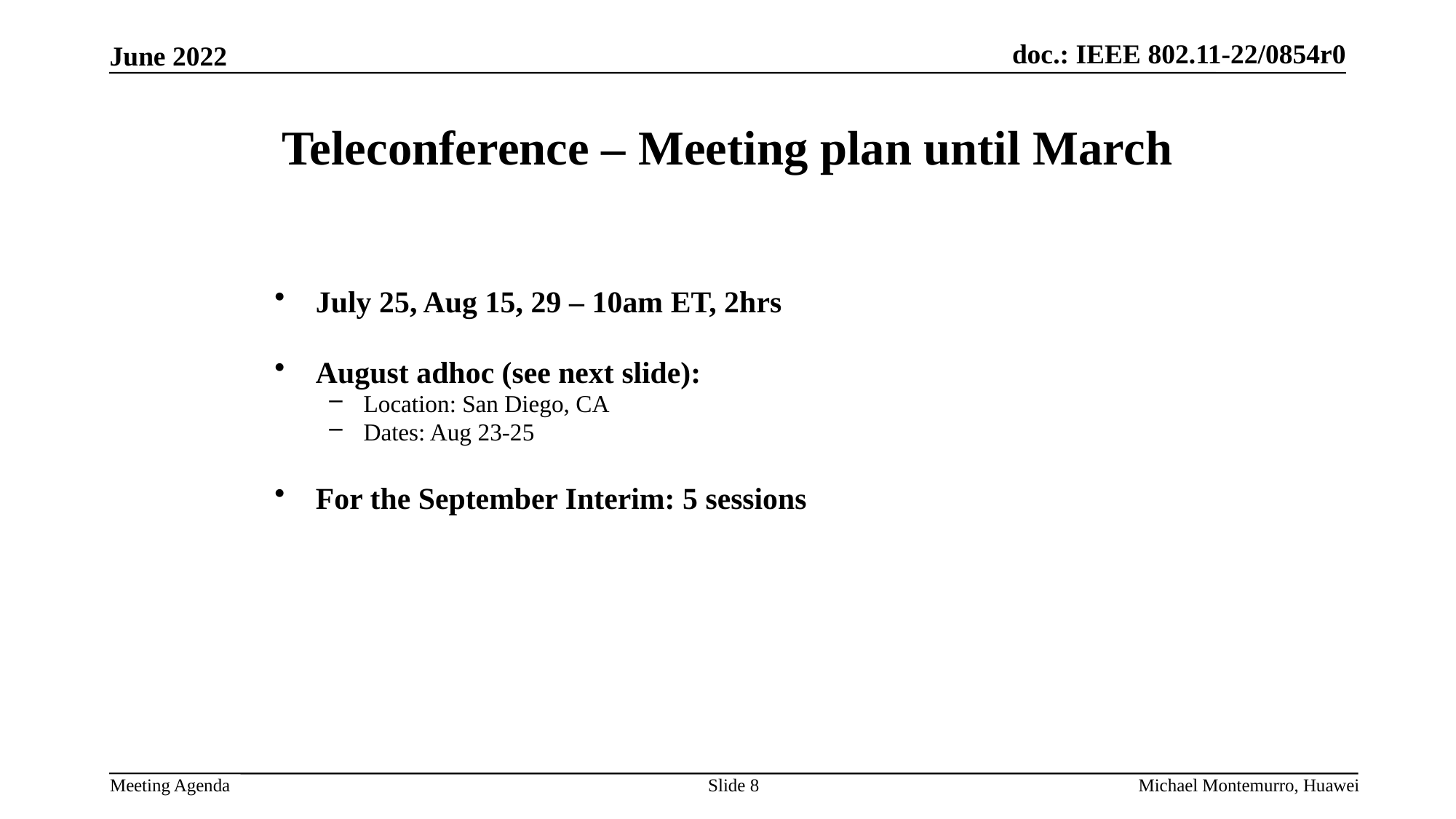

# Teleconference – Meeting plan until March

July 25, Aug 15, 29 – 10am ET, 2hrs

August adhoc (see next slide):
Location: San Diego, CA
Dates: Aug 23-25

For the September Interim: 5 sessions
Slide 8
Michael Montemurro, Huawei